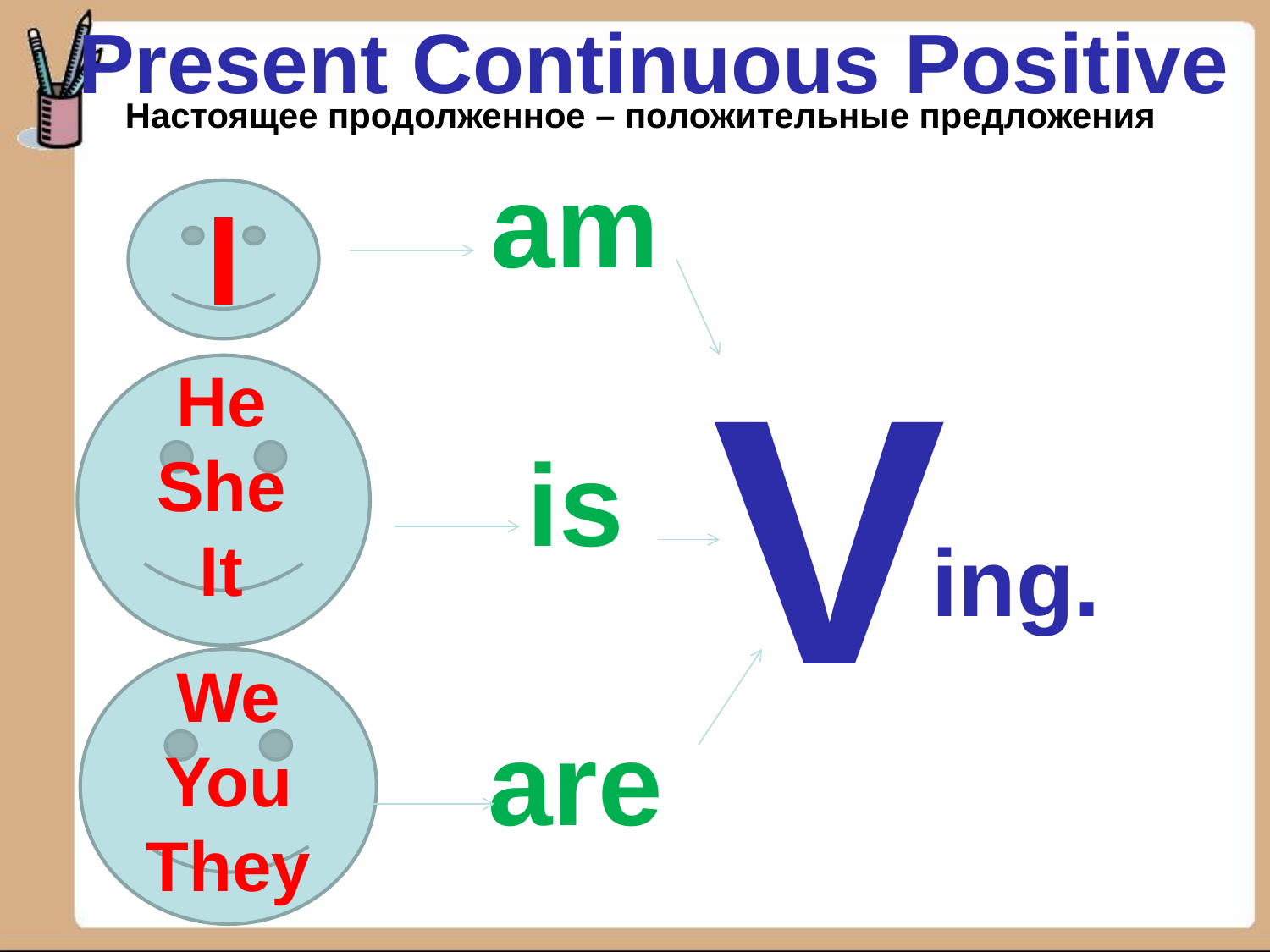

Present Continuous Positive
Настоящее продолженное – положительные предложения
am

is

are

I

V
He
She
It

ing.
We
You
They